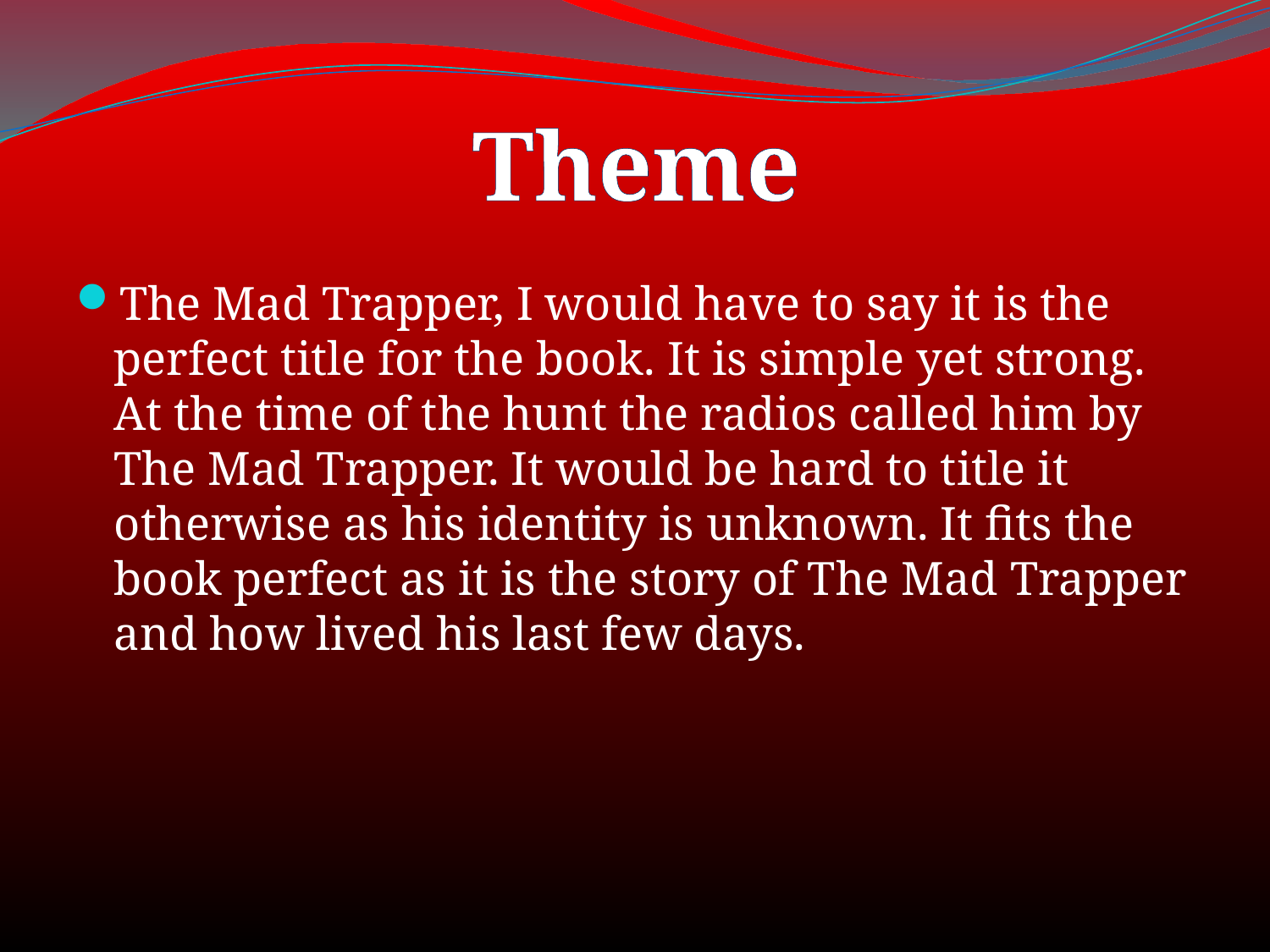

Theme
The Mad Trapper, I would have to say it is the perfect title for the book. It is simple yet strong. At the time of the hunt the radios called him by The Mad Trapper. It would be hard to title it otherwise as his identity is unknown. It fits the book perfect as it is the story of The Mad Trapper and how lived his last few days.